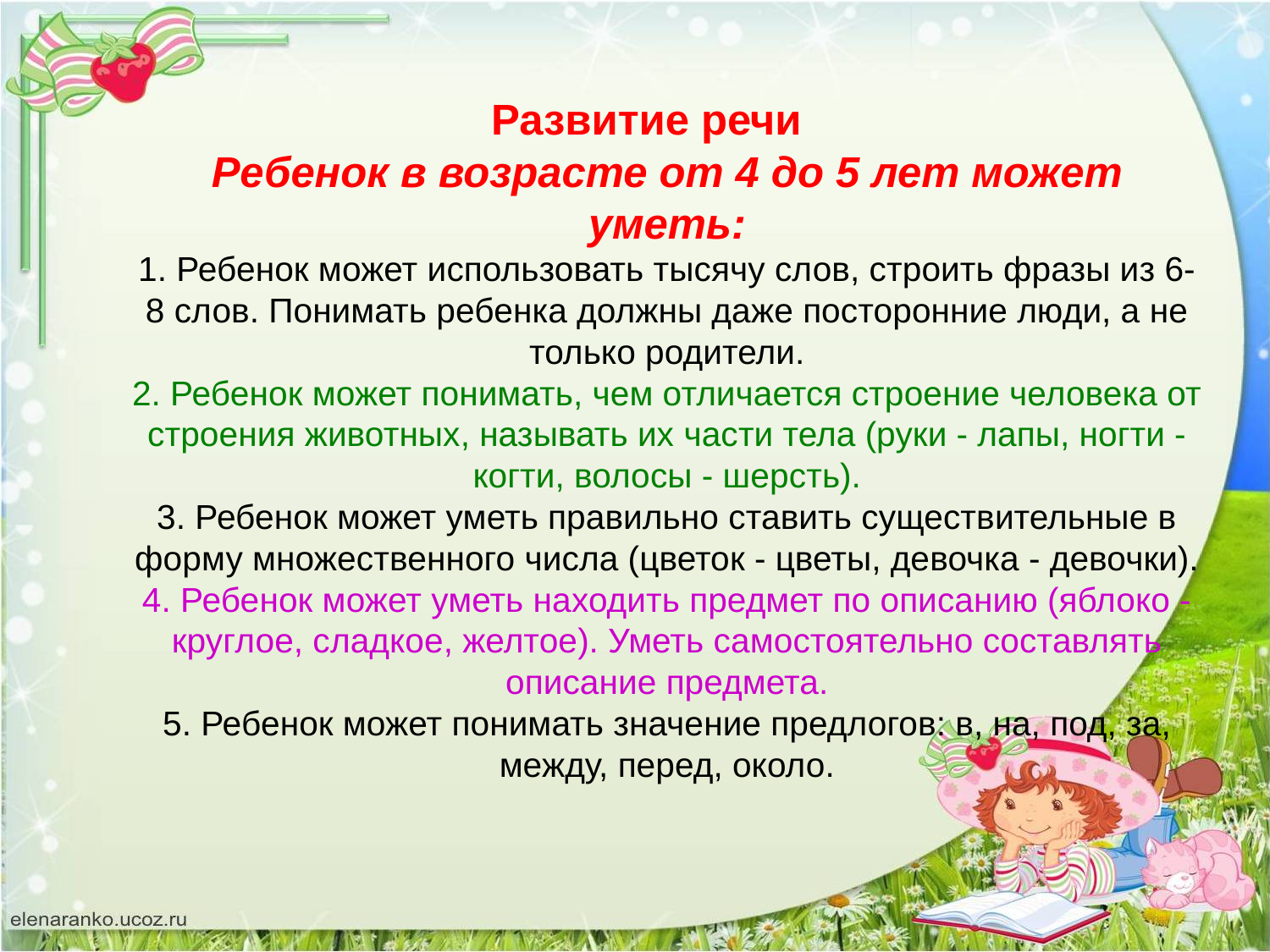

Развитие речи
Ребенок в возрасте от 4 до 5 лет может уметь:
1. Ребенок может использовать тысячу слов, строить фразы из 6-8 слов. Понимать ребенка должны даже посторонние люди, а не только родители.
2. Ребенок может понимать, чем отличается строение человека от строения животных, называть их части тела (руки - лапы, ногти - когти, волосы - шерсть).
3. Ребенок может уметь правильно ставить существительные в форму множественного числа (цветок - цветы, девочка - девочки).
4. Ребенок может уметь находить предмет по описанию (яблоко - круглое, сладкое, желтое). Уметь самостоятельно составлять описание предмета.
5. Ребенок может понимать значение предлогов: в, на, под, за, между, перед, около.